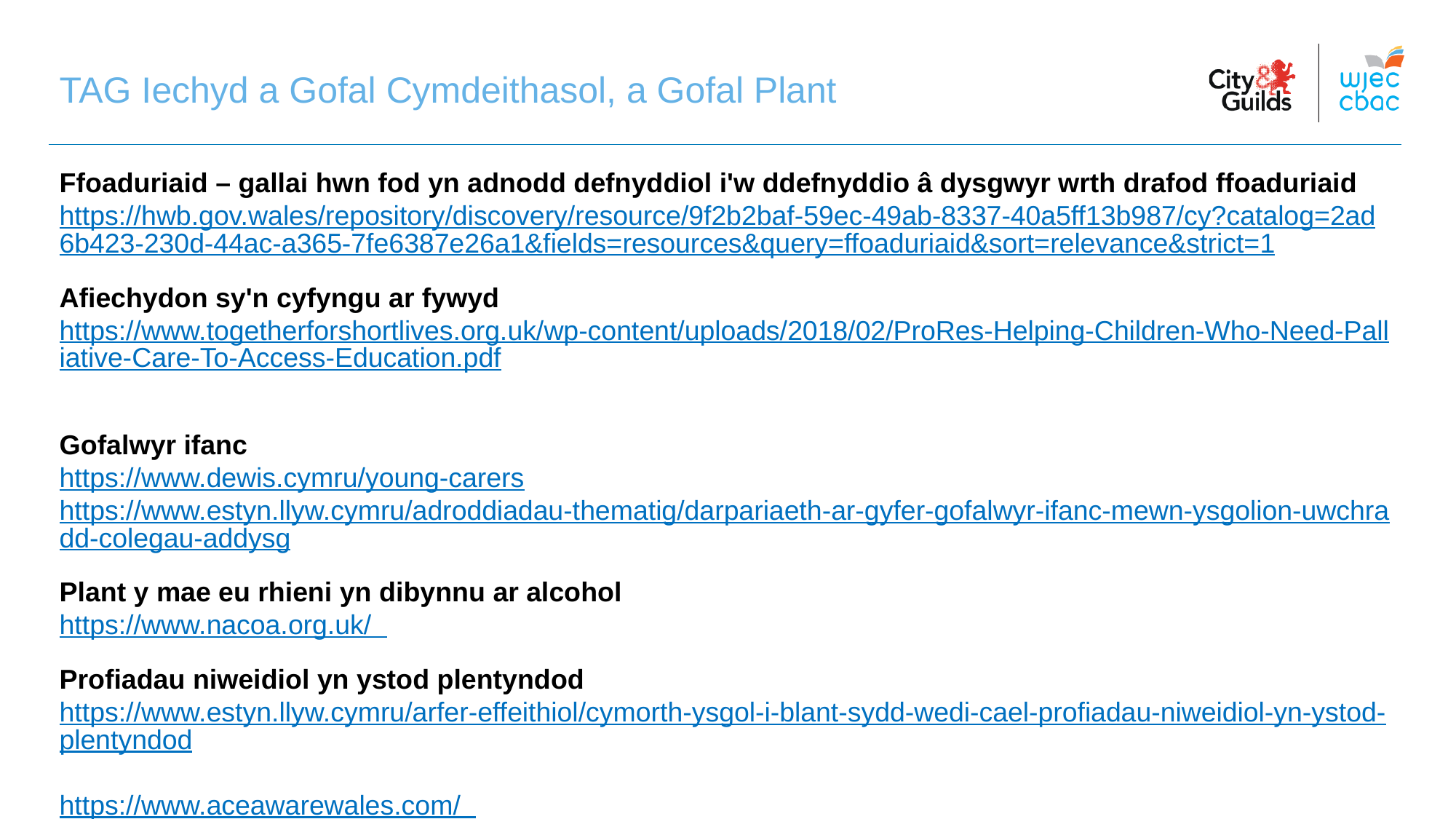

# TAG Iechyd a Gofal Cymdeithasol, a Gofal Plant
Ffoaduriaid – gallai hwn fod yn adnodd defnyddiol i'w ddefnyddio â dysgwyr wrth drafod ffoaduriaid
https://hwb.gov.wales/repository/discovery/resource/9f2b2baf-59ec-49ab-8337-40a5ff13b987/cy?catalog=2ad6b423-230d-44ac-a365-7fe6387e26a1&fields=resources&query=ffoaduriaid&sort=relevance&strict=1

Afiechydon sy'n cyfyngu ar fywyd
https://www.togetherforshortlives.org.uk/wp-content/uploads/2018/02/ProRes-Helping-Children-Who-Need-Palliative-Care-To-Access-Education.pdf

Gofalwyr ifanc
https://www.dewis.cymru/young-carers
https://www.estyn.llyw.cymru/adroddiadau-thematig/darpariaeth-ar-gyfer-gofalwyr-ifanc-mewn-ysgolion-uwchradd-colegau-addysg

Plant y mae eu rhieni yn dibynnu ar alcohol
https://www.nacoa.org.uk/

Profiadau niweidiol yn ystod plentyndod
https://www.estyn.llyw.cymru/arfer-effeithiol/cymorth-ysgol-i-blant-sydd-wedi-cael-profiadau-niweidiol-yn-ystod-plentyndod
https://www.aceawarewales.com/